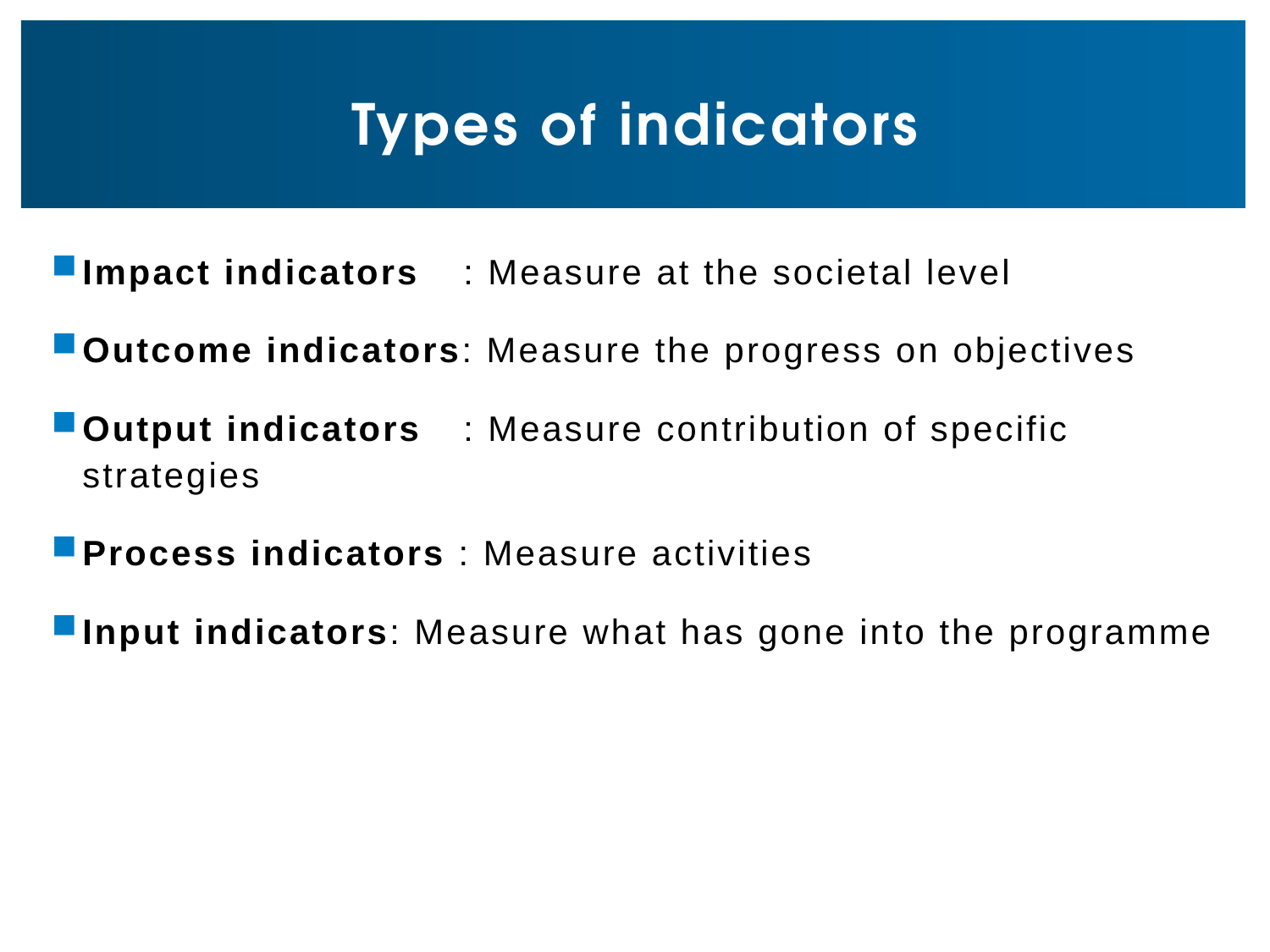

# Types of indicators
Impact indicators	: Measure at the societal level
Outcome indicators: Measure the progress on objectives
Output indicators	: Measure contribution of specific strategies
Process indicators : Measure activities
Input indicators: Measure what has gone into the programme